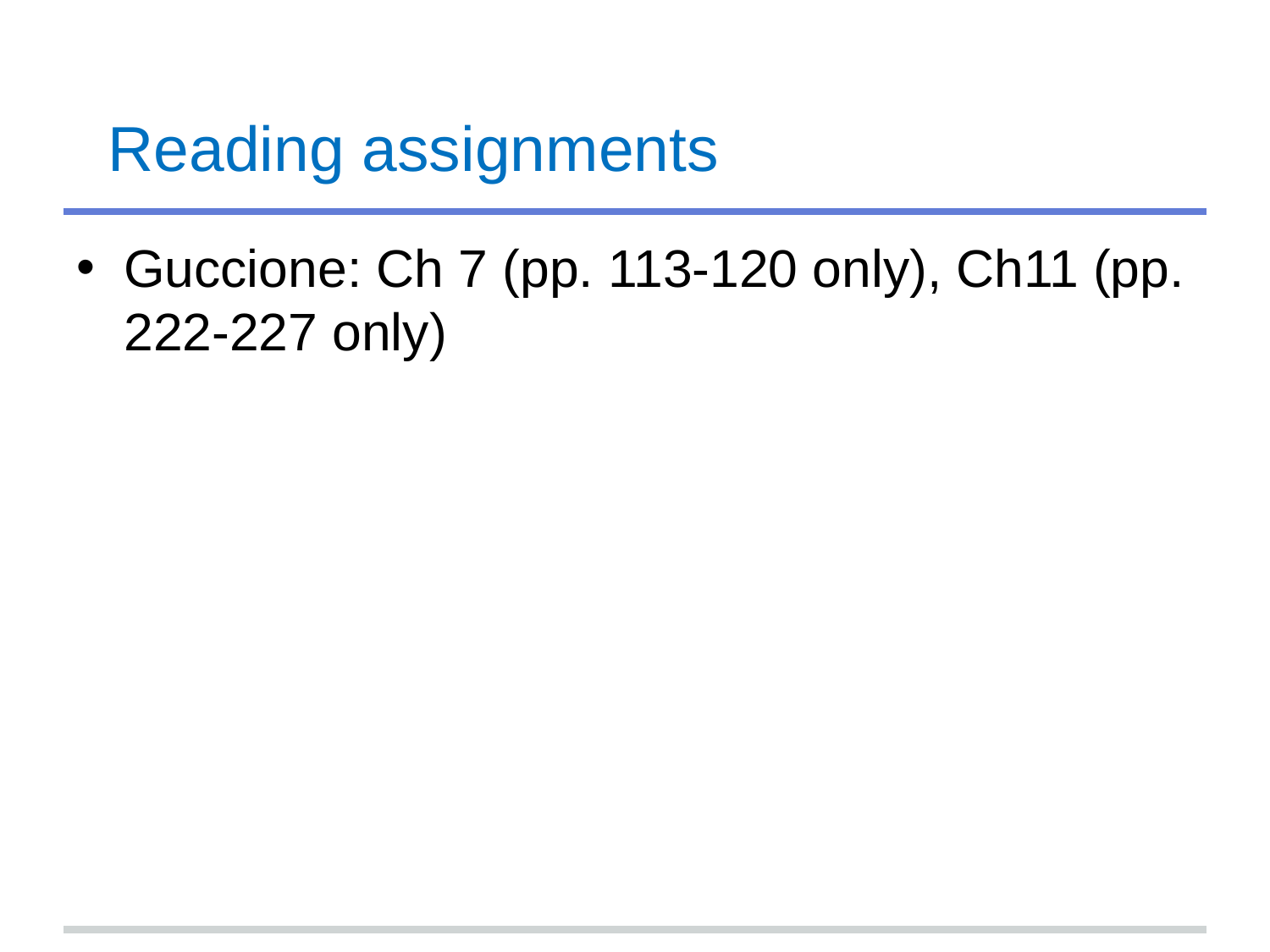

# Reading assignments
Guccione: Ch 7 (pp. 113-120 only), Ch11 (pp. 222-227 only)